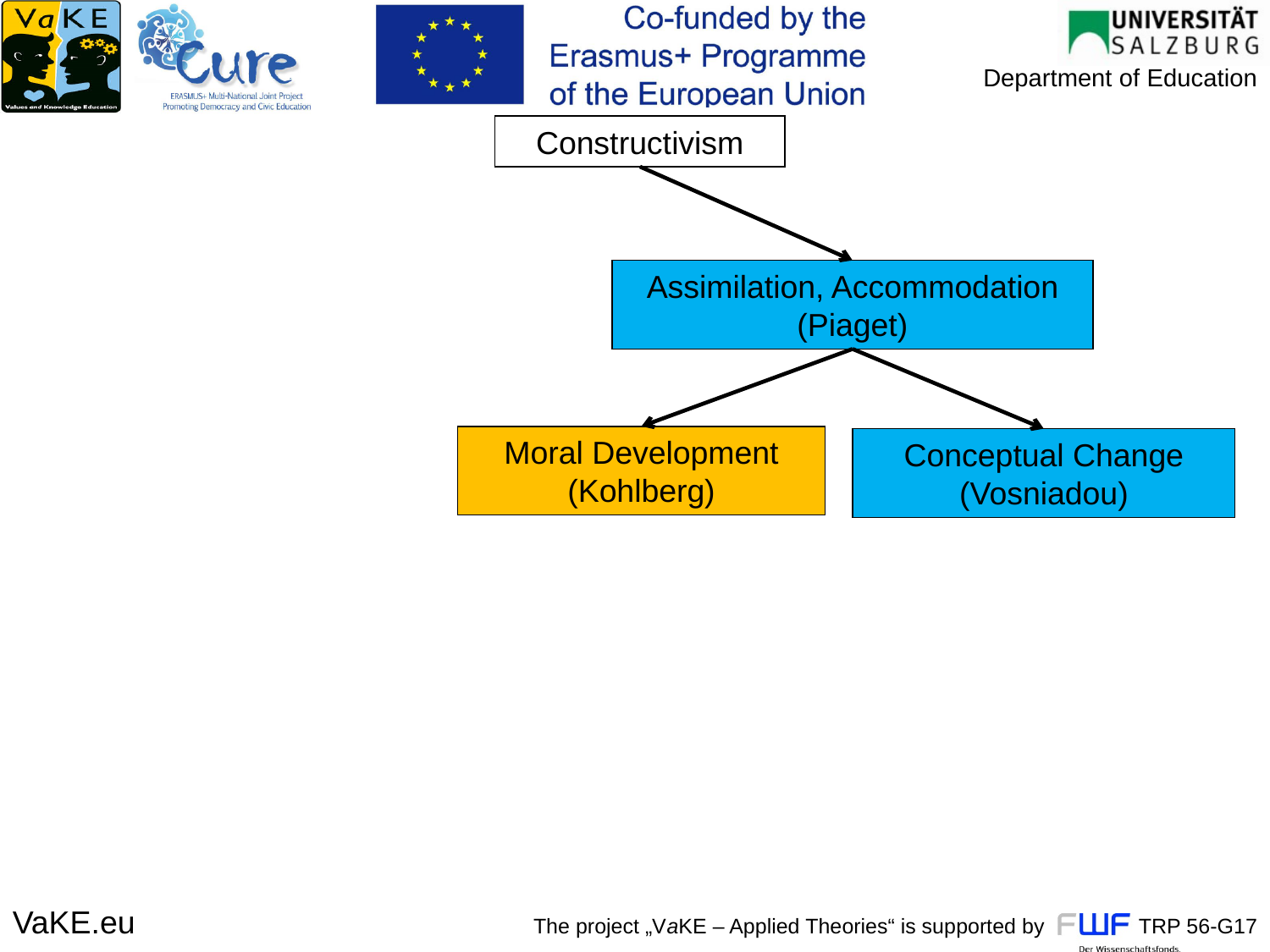

Constructivism
Assimilation, Accommodation (Piaget)
Moral Development (Kohlberg)
Conceptual Change (Vosniadou)